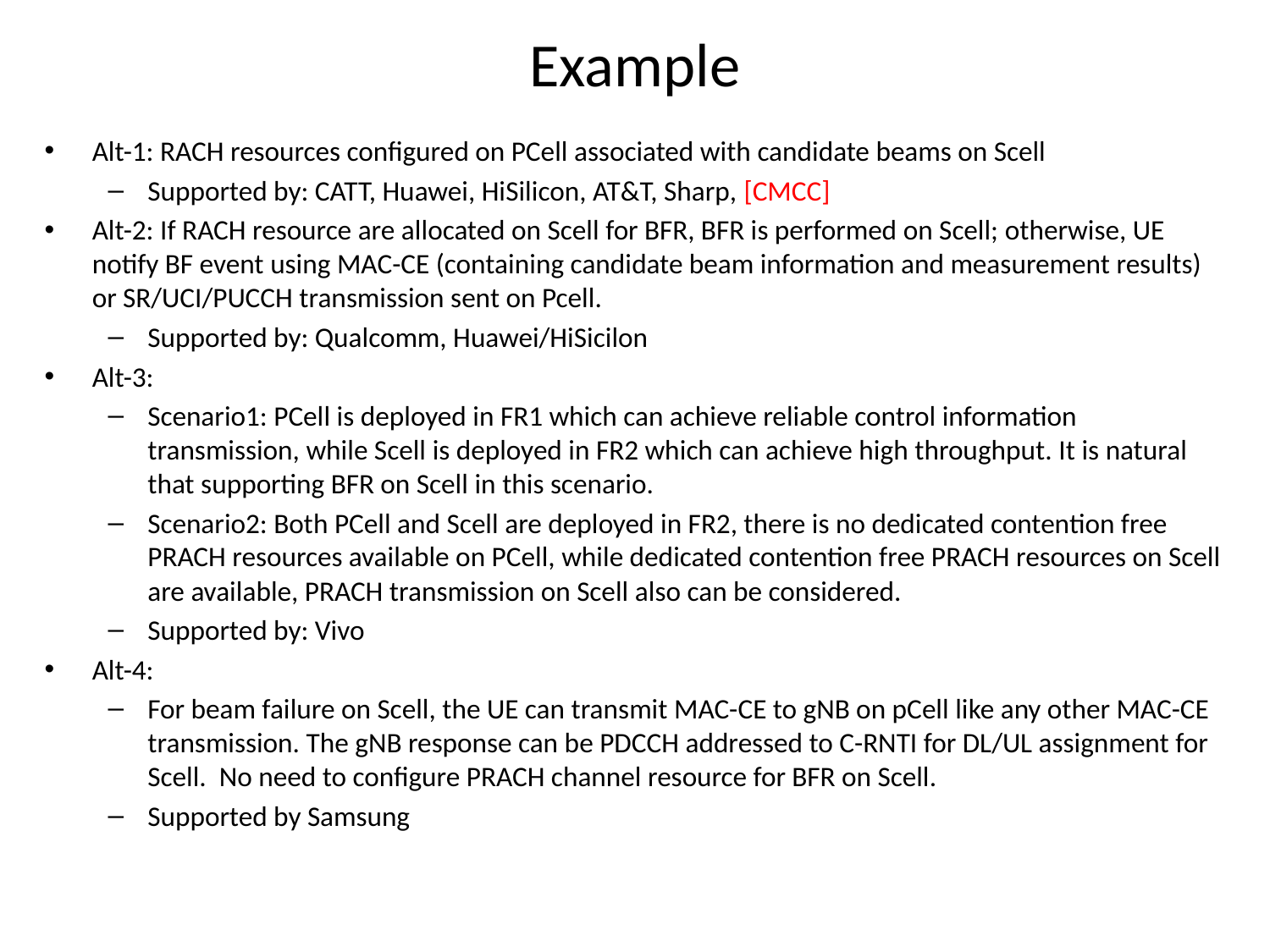

# Example
Alt-1: RACH resources configured on PCell associated with candidate beams on Scell
Supported by: CATT, Huawei, HiSilicon, AT&T, Sharp, [CMCC]
Alt-2: If RACH resource are allocated on Scell for BFR, BFR is performed on Scell; otherwise, UE notify BF event using MAC-CE (containing candidate beam information and measurement results) or SR/UCI/PUCCH transmission sent on Pcell.
Supported by: Qualcomm, Huawei/HiSicilon
Alt-3:
Scenario1: PCell is deployed in FR1 which can achieve reliable control information transmission, while Scell is deployed in FR2 which can achieve high throughput. It is natural that supporting BFR on Scell in this scenario.
Scenario2: Both PCell and Scell are deployed in FR2, there is no dedicated contention free PRACH resources available on PCell, while dedicated contention free PRACH resources on Scell are available, PRACH transmission on Scell also can be considered.
Supported by: Vivo
Alt-4:
For beam failure on Scell, the UE can transmit MAC-CE to gNB on pCell like any other MAC-CE transmission. The gNB response can be PDCCH addressed to C-RNTI for DL/UL assignment for Scell.  No need to configure PRACH channel resource for BFR on Scell.
Supported by Samsung